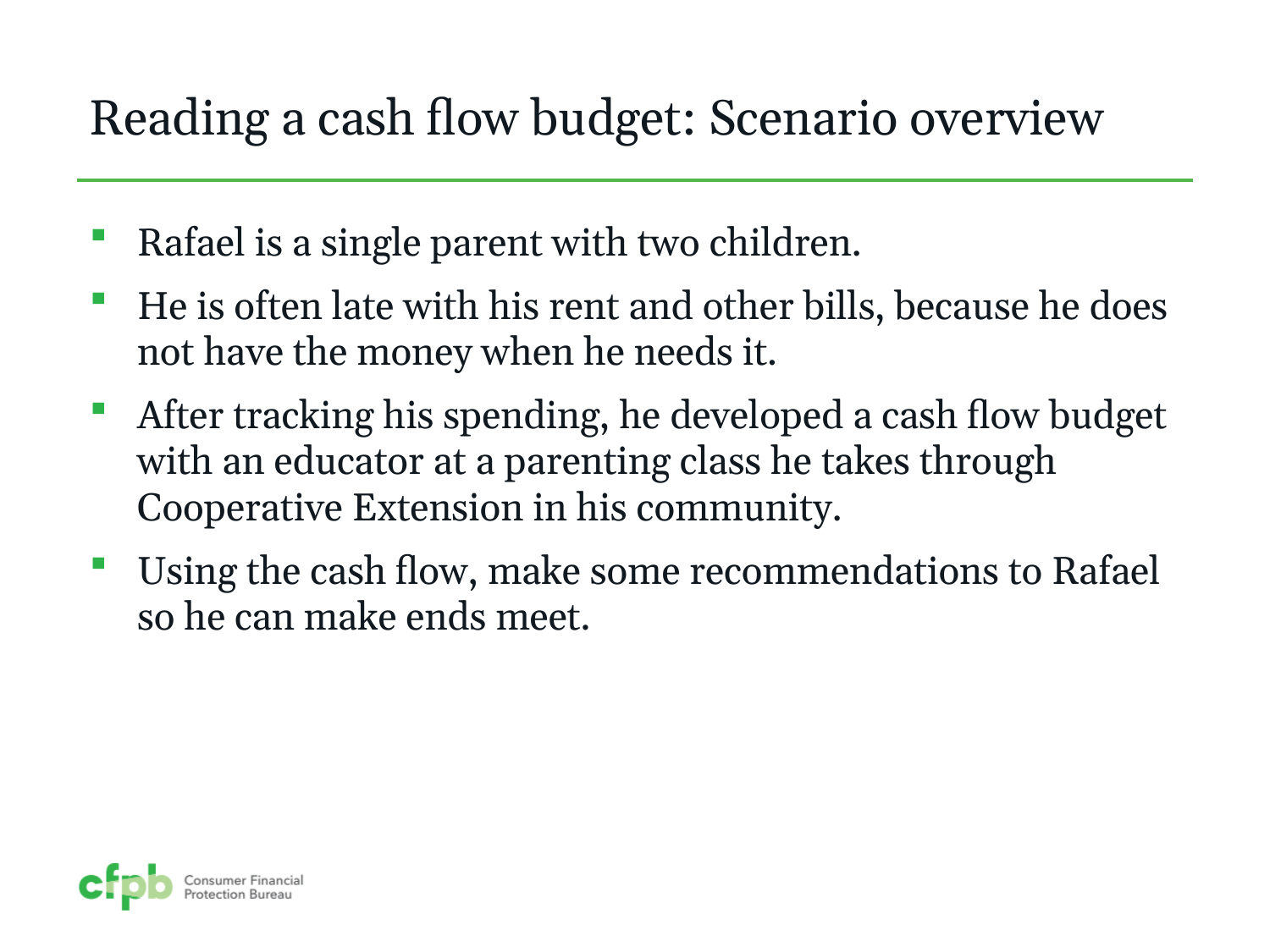

# Reading a cash flow budget: Scenario overview
Rafael is a single parent with two children.
He is often late with his rent and other bills, because he does not have the money when he needs it.
After tracking his spending, he developed a cash flow budget with an educator at a parenting class he takes through Cooperative Extension in his community.
Using the cash flow, make some recommendations to Rafael so he can make ends meet.